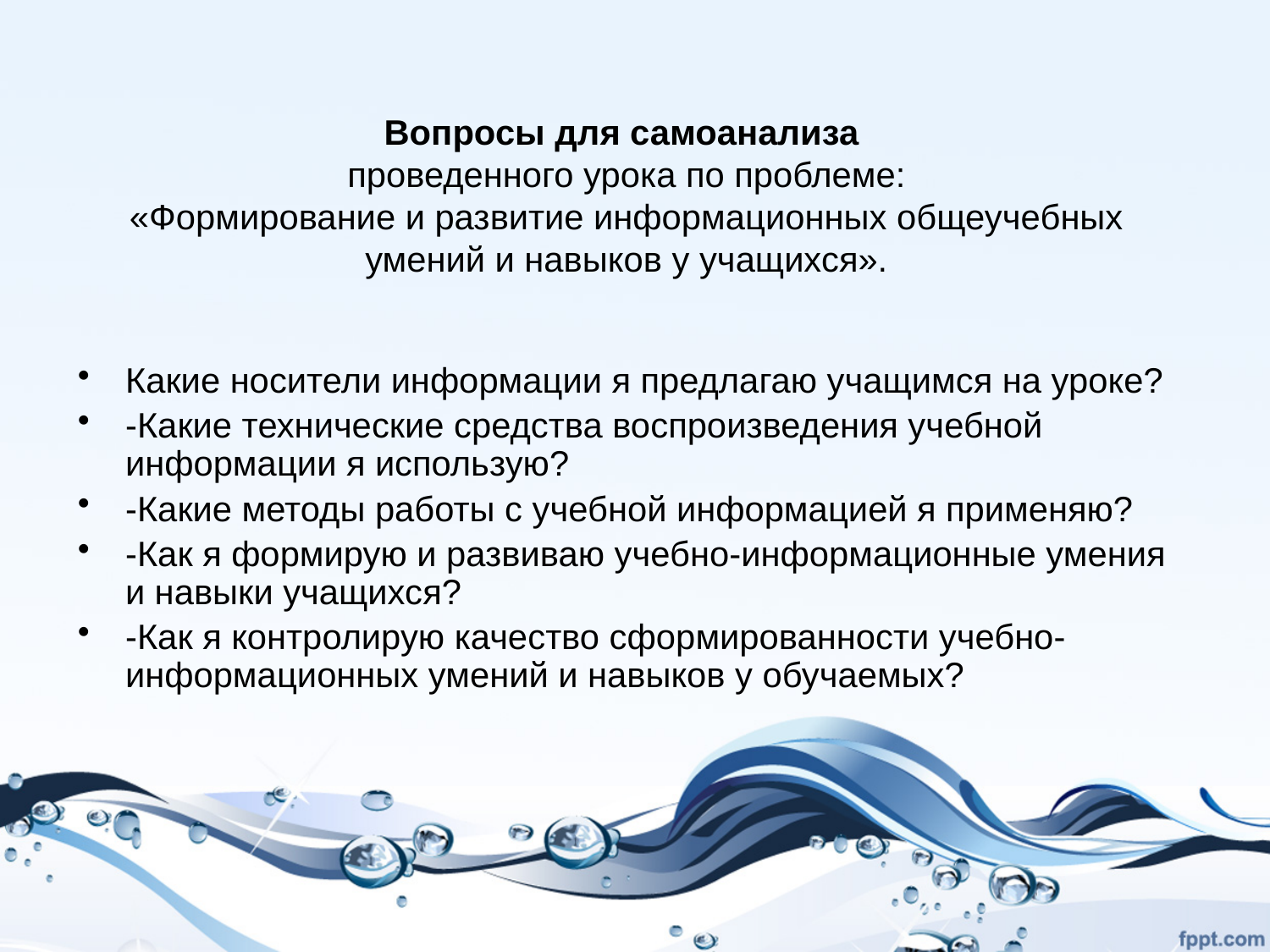

# Вопросы для самоанализа проведенного урока по проблеме: «Формирование и развитие информационных общеучебных умений и навыков у учащихся».
Какие носители информации я предлагаю учащимся на уроке?
-Какие технические средства воспроизведения учебной информации я использую?
-Какие методы работы с учебной информацией я применяю?
-Как я формирую и развиваю учебно-информационные умения и навыки учащихся?
-Как я контролирую качество сформированности учебно-информационных умений и навыков у обучаемых?